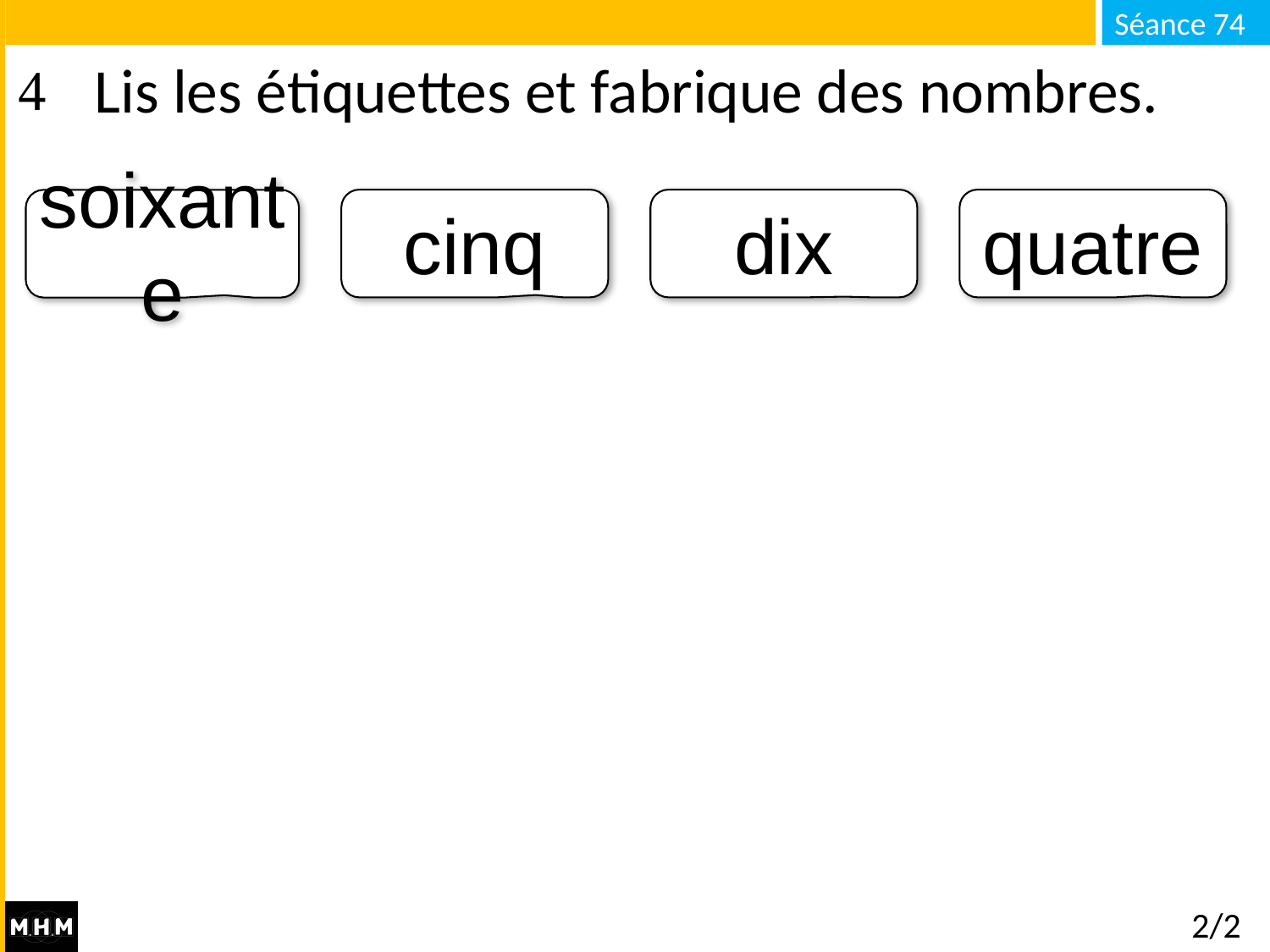

# Lis les étiquettes et fabrique des nombres.
cinq
dix
quatre
soixante
2/2